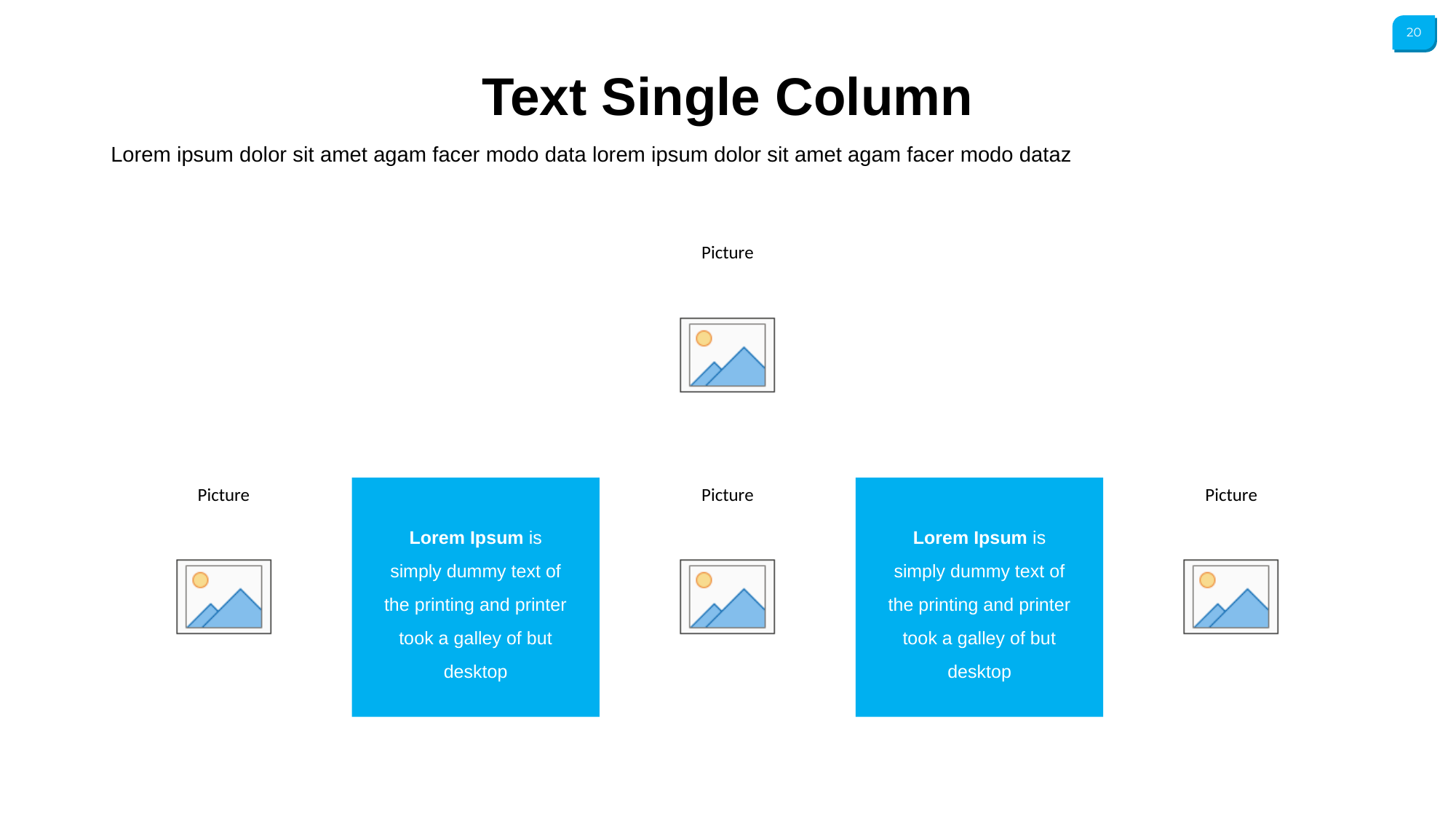

Text Single Column
Lorem ipsum dolor sit amet agam facer modo data lorem ipsum dolor sit amet agam facer modo dataz

Lorem Ipsum is simply dummy text of the printing and printer took a galley of but desktop
Lorem Ipsum is simply dummy text of the printing and printer took a galley of but desktop